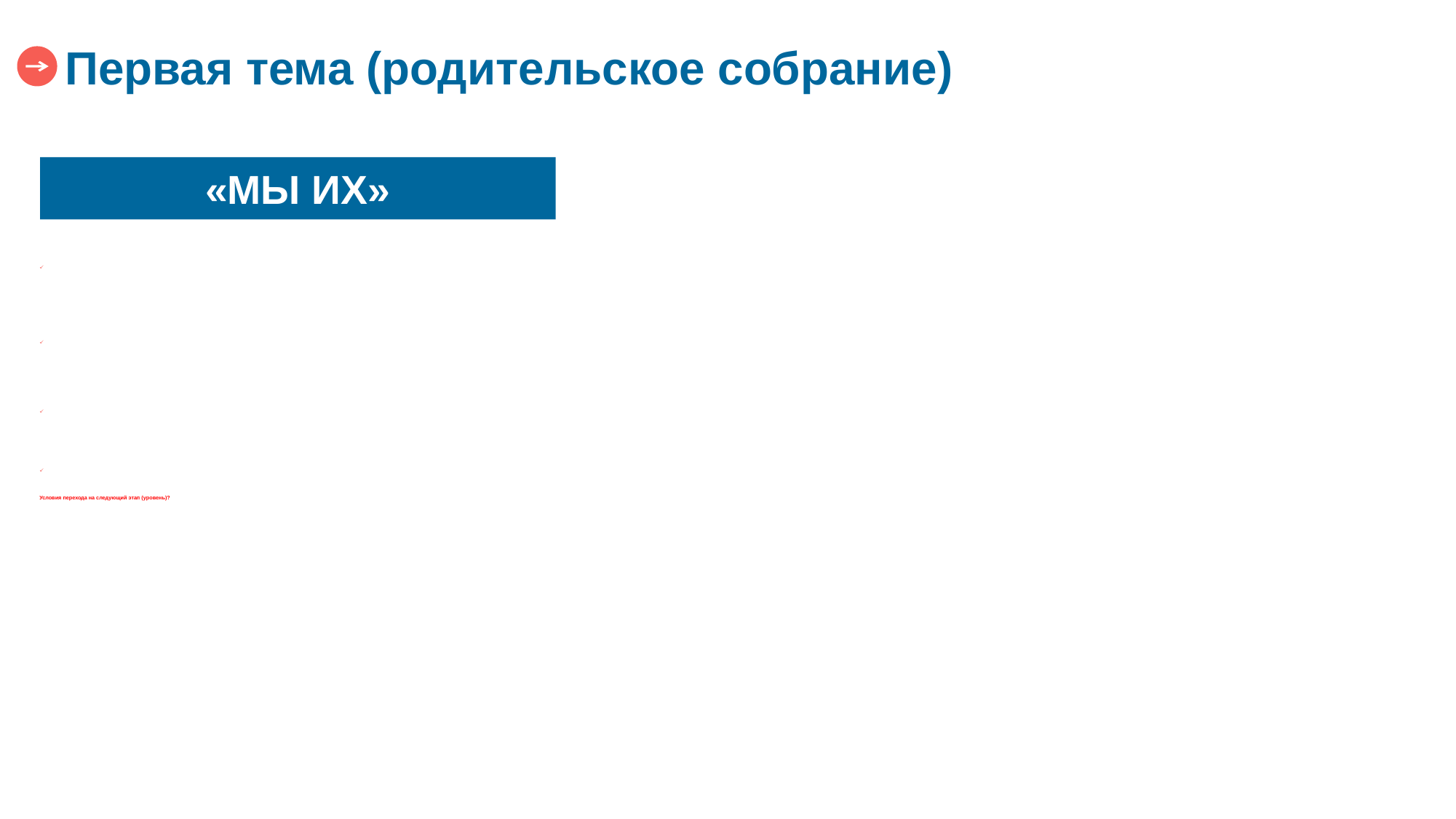

Первая тема (родительское собрание)

«МЫ ИХ»
  Информируем
  Просвещаем
  Знакомим
  …

Условия перехода на следующий этап (уровень)?